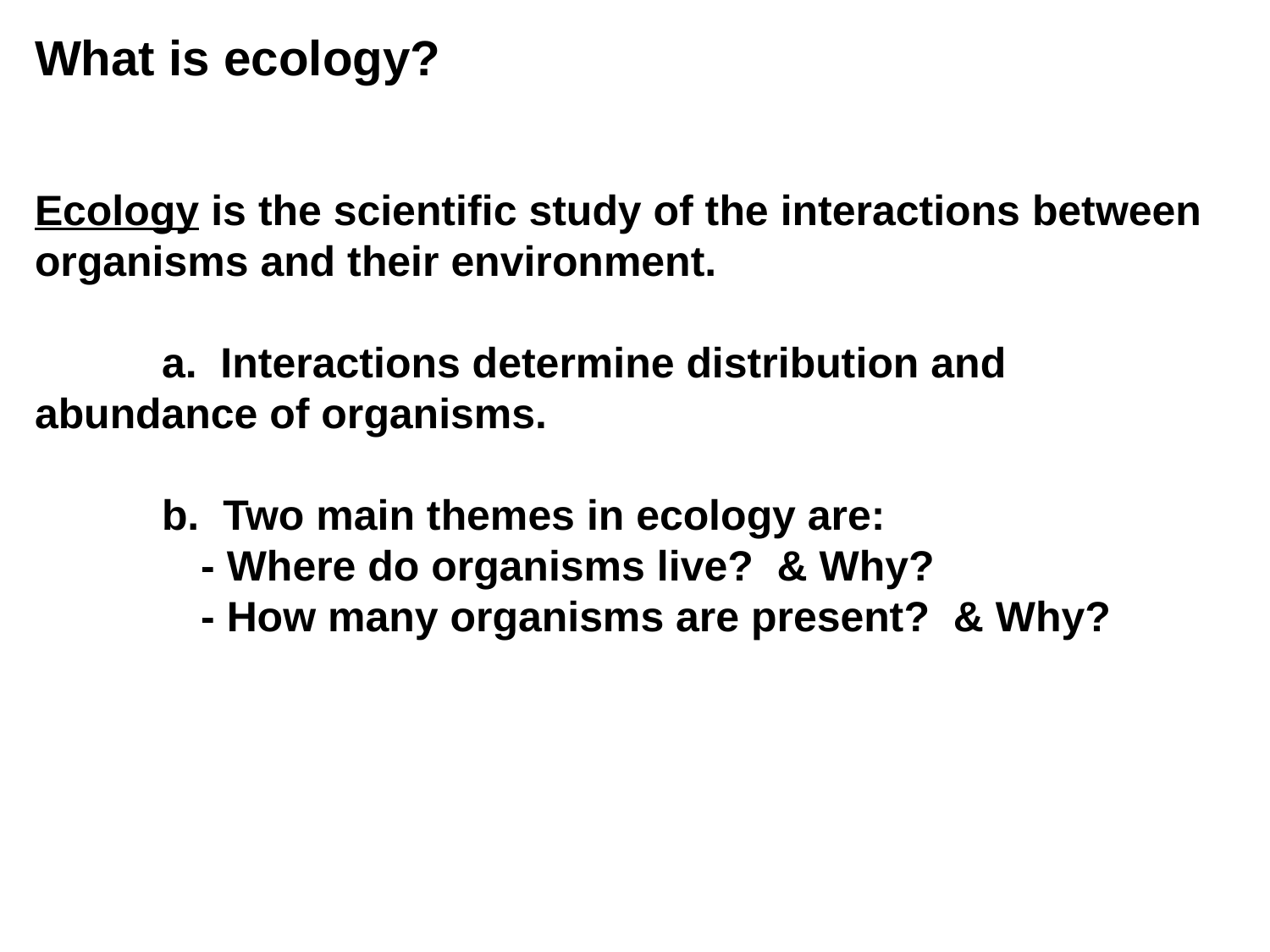

What is ecology?

Ecology is the scientific study of the interactions between organisms and their environment.

	a.  Interactions determine distribution and abundance of organisms.

	b.  Two main themes in ecology are:
              - Where do organisms live?  & Why?
              - How many organisms are present?  & Why?